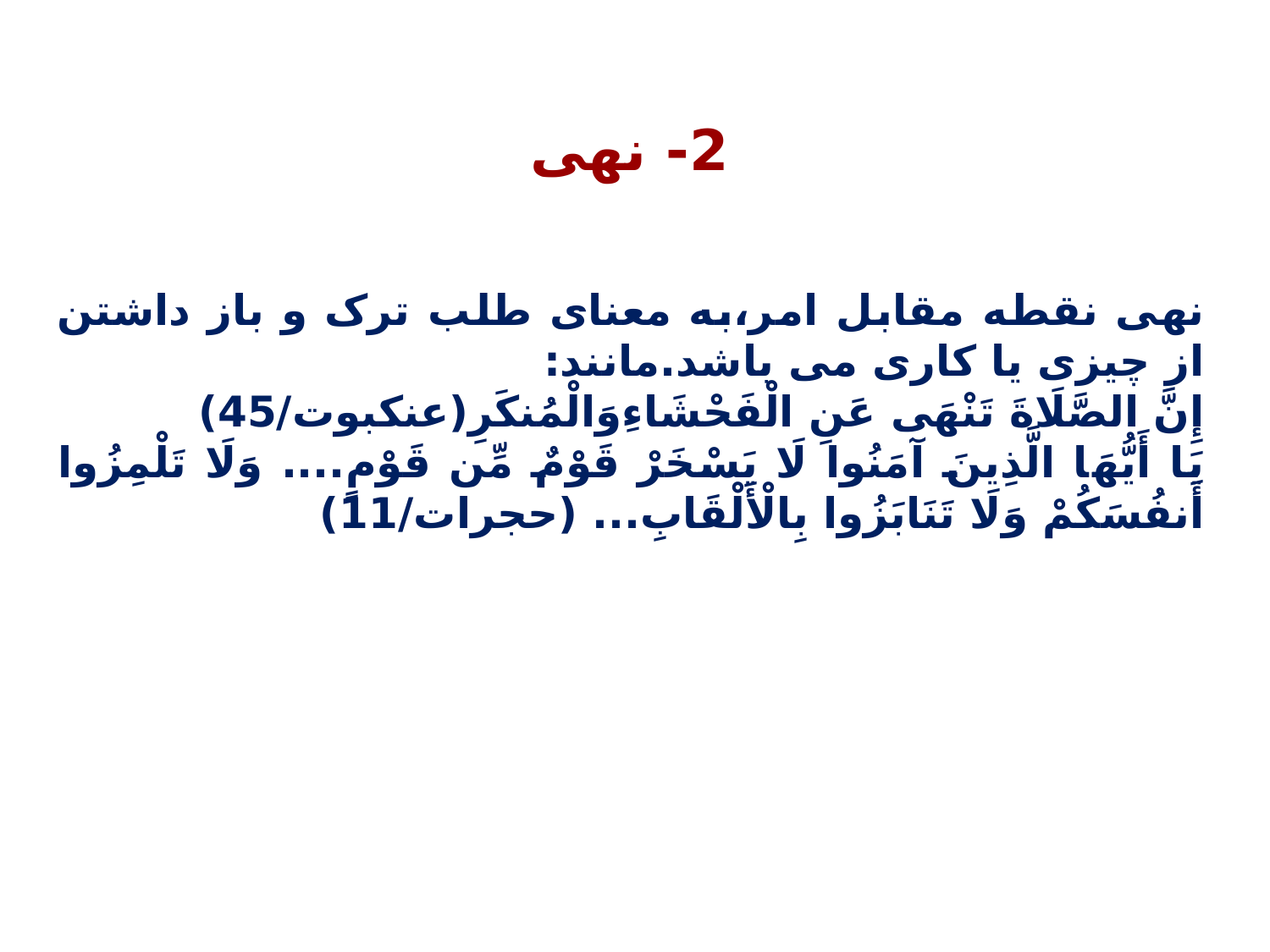

2- نهی

نهی نقطه مقابل امر،به معنای طلب ترک و باز داشتن از چیزی یا کاری می باشد.مانند:
إِنَّ الصَّلَاةَ تَنْهَى عَنِ الْفَحْشَاءِوَالْمُنكَرِ(عنکبوت/45)
يَا أَيُّهَا الَّذِينَ آمَنُوا لَا يَسْخَرْ قَوْمٌ مِّن قَوْمٍ.... وَلَا تَلْمِزُوا أَنفُسَكُمْ وَلَا تَنَابَزُوا بِالْأَلْقَابِ... (حجرات/11)